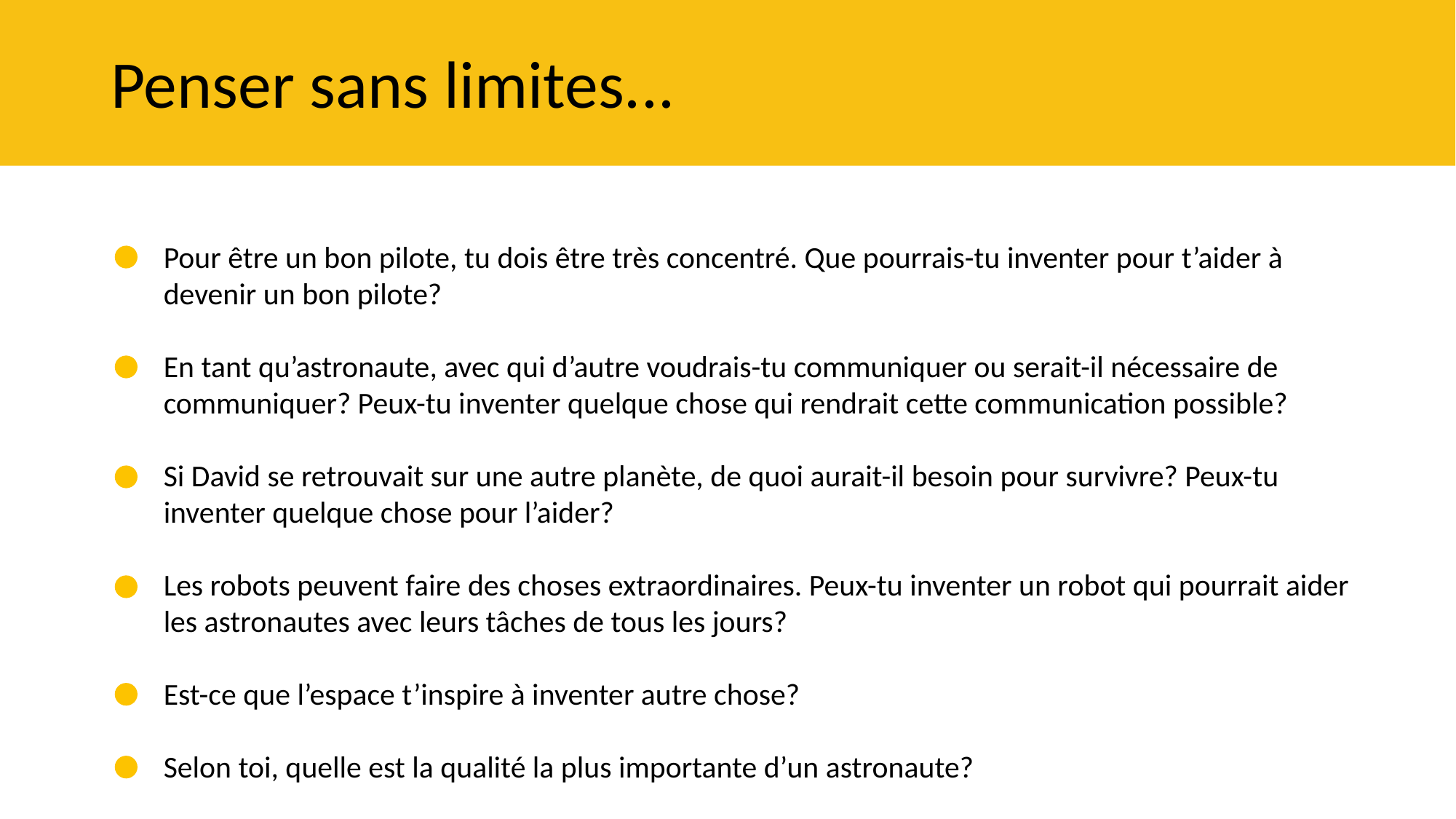

# Penser sans limites...

Pour être un bon pilote, tu dois être très concentré. Que pourrais-tu inventer pour t’aider à devenir un bon pilote?

En tant qu’astronaute, avec qui d’autre voudrais-tu communiquer ou serait-il nécessaire de communiquer? Peux-tu inventer quelque chose qui rendrait cette communication possible?

Si David se retrouvait sur une autre planète, de quoi aurait-il besoin pour survivre? Peux-tu inventer quelque chose pour l’aider?

Les robots peuvent faire des choses extraordinaires. Peux-tu inventer un robot qui pourrait aider les astronautes avec leurs tâches de tous les jours?

Est-ce que l’espace t’inspire à inventer autre chose?

Selon toi, quelle est la qualité la plus importante d’un astronaute?